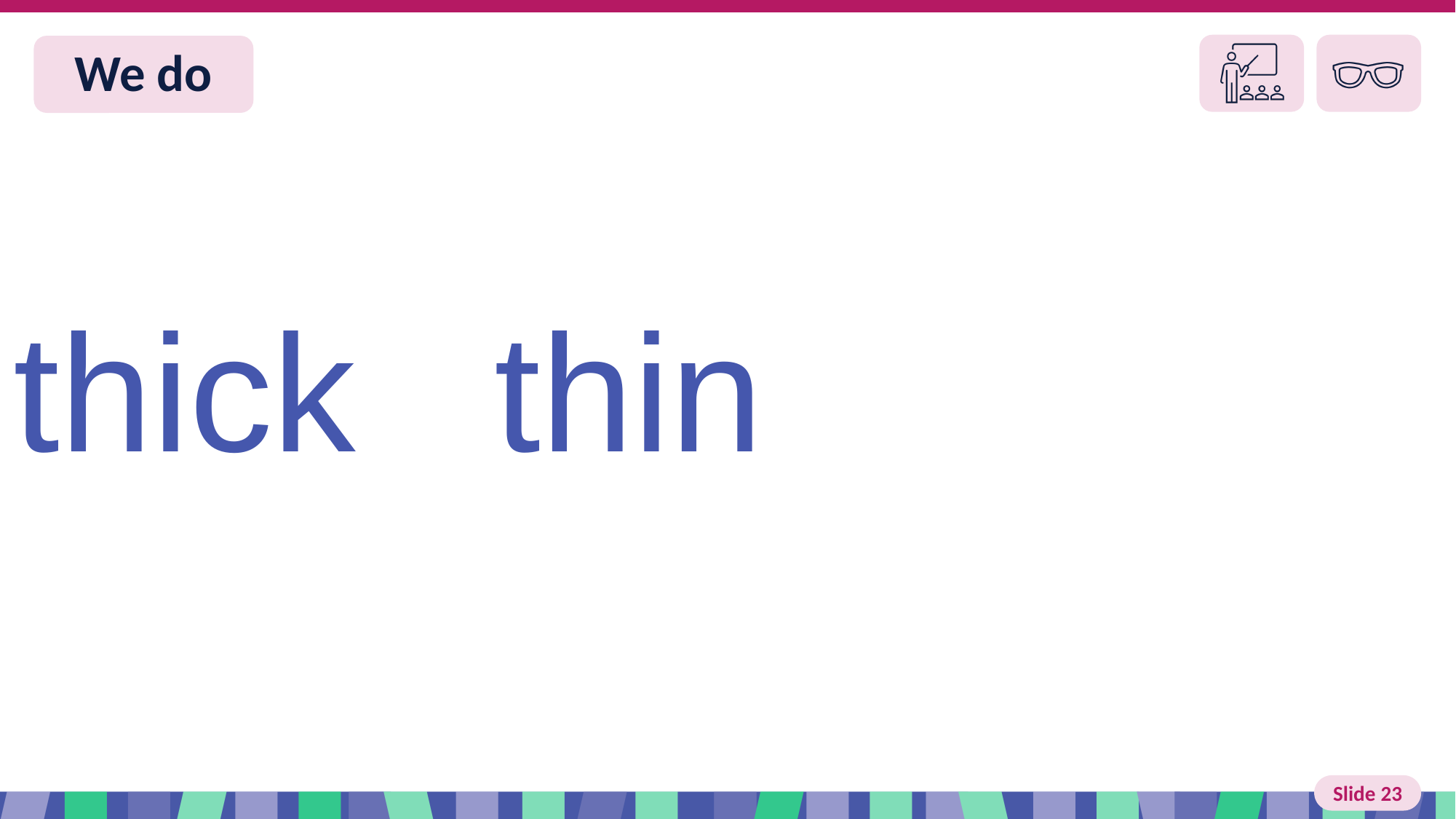

# Slide 23 We do
thick   thin